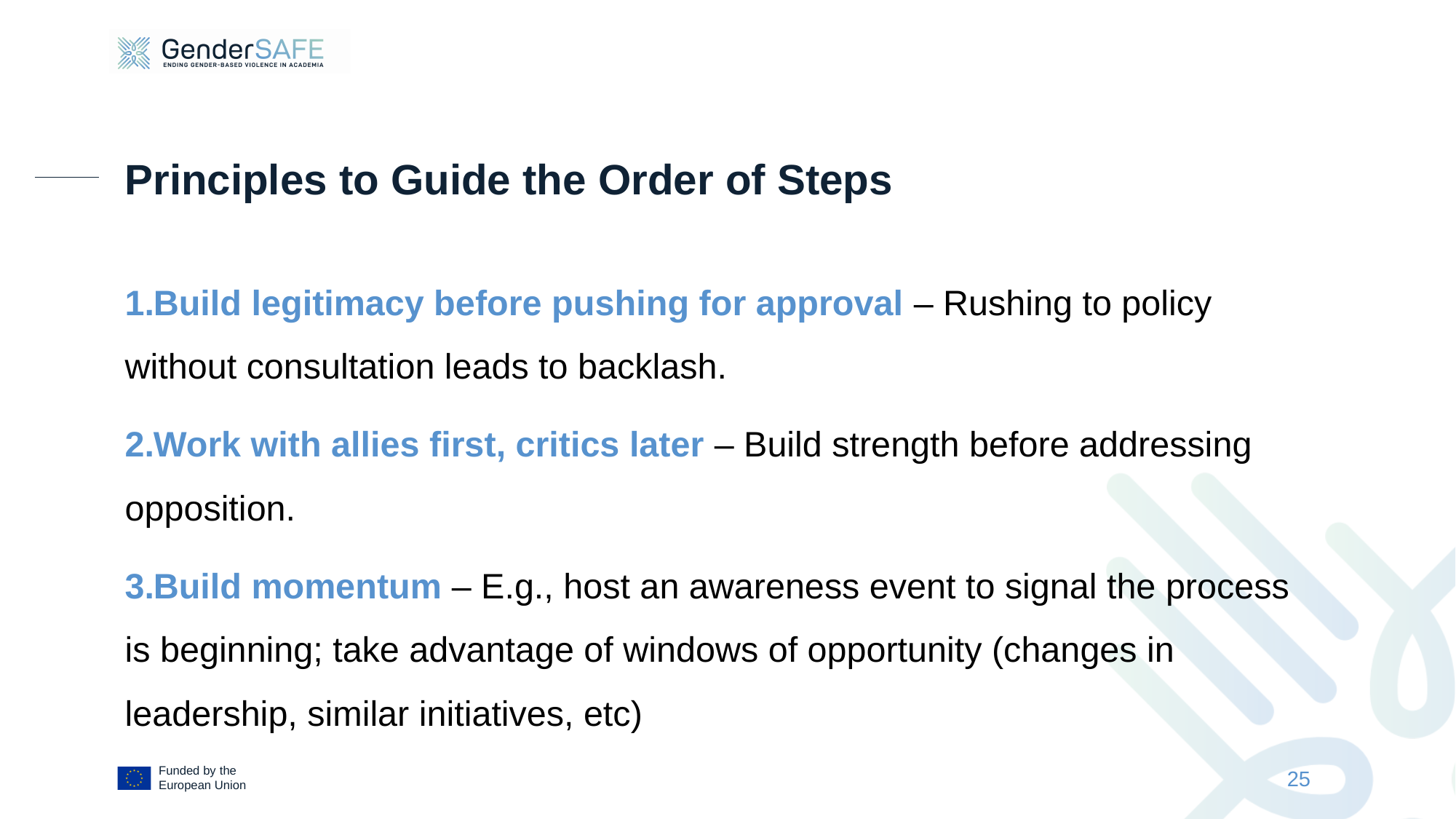

# Principles to Guide the Order of Steps
Build legitimacy before pushing for approval – Rushing to policy without consultation leads to backlash.
Work with allies first, critics later – Build strength before addressing opposition.
Build momentum – E.g., host an awareness event to signal the process is beginning; take advantage of windows of opportunity (changes in leadership, similar initiatives, etc)

25